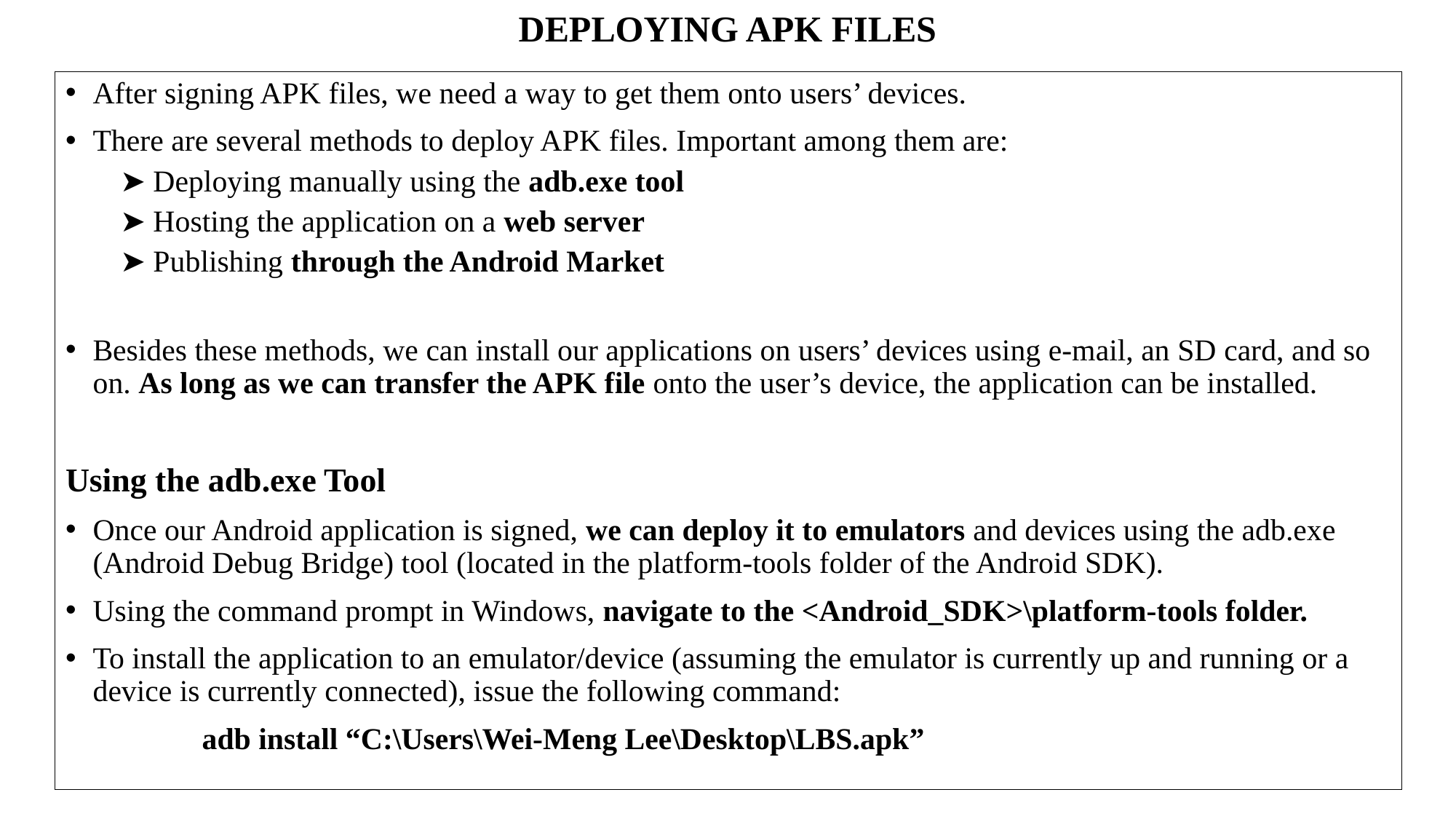

# DEPLOYING APK FILES
After signing APK files, we need a way to get them onto users’ devices.
There are several methods to deploy APK files. Important among them are:
➤ Deploying manually using the adb.exe tool
➤ Hosting the application on a web server
➤ Publishing through the Android Market

Besides these methods, we can install our applications on users’ devices using e-mail, an SD card, and so on. As long as we can transfer the APK file onto the user’s device, the application can be installed.

Using the adb.exe Tool
Once our Android application is signed, we can deploy it to emulators and devices using the adb.exe (Android Debug Bridge) tool (located in the platform-tools folder of the Android SDK).
Using the command prompt in Windows, navigate to the <Android_SDK>\platform-tools folder.
To install the application to an emulator/device (assuming the emulator is currently up and running or a device is currently connected), issue the following command:
		adb install “C:\Users\Wei-Meng Lee\Desktop\LBS.apk”